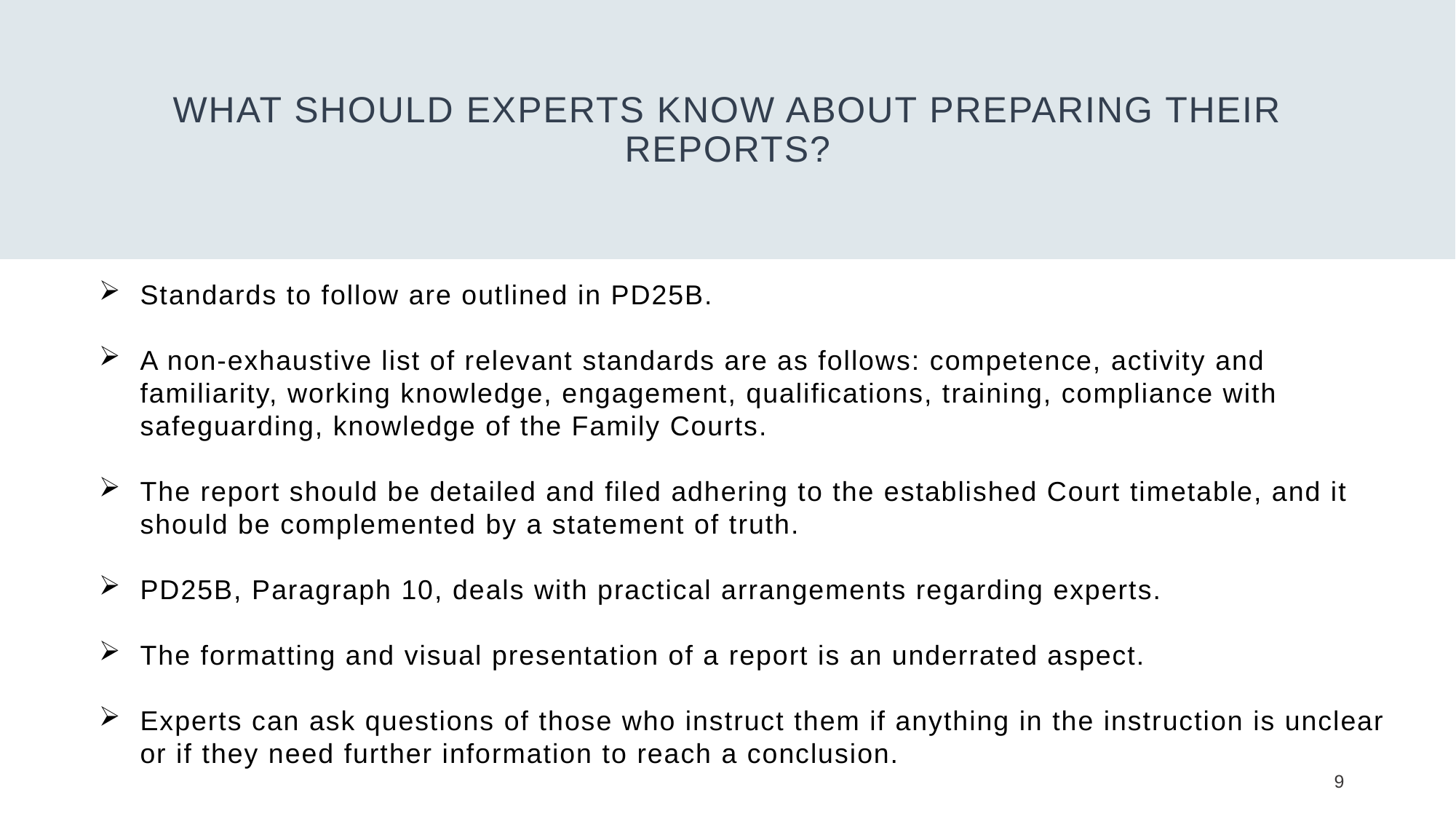

# What should experts know about preparing their reports?
Standards to follow are outlined in PD25B.

A non-exhaustive list of relevant standards are as follows: competence, activity and familiarity, working knowledge, engagement, qualifications, training, compliance with safeguarding, knowledge of the Family Courts.

The report should be detailed and filed adhering to the established Court timetable, and it should be complemented by a statement of truth.

PD25B, Paragraph 10, deals with practical arrangements regarding experts.

The formatting and visual presentation of a report is an underrated aspect.

Experts can ask questions of those who instruct them if anything in the instruction is unclear or if they need further information to reach a conclusion.
9